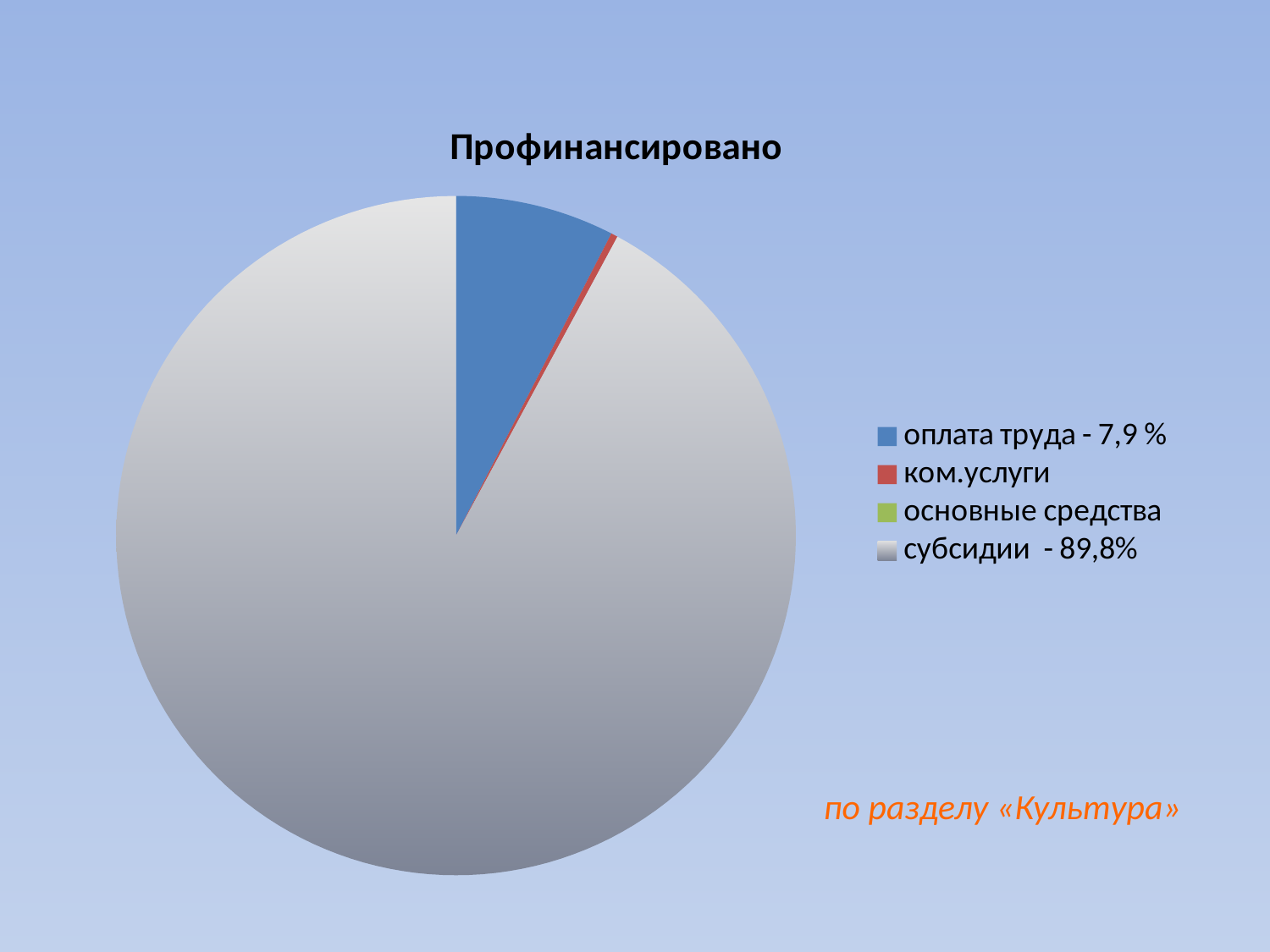

### Chart:

| Category | Профинансировано |
|---|---|
| оплата труда - 7,9 % | 723.3 |
| ком.услуги | 30.8 |
| основные средства | None |
| субсидии  - 89,8% | 8817.0 |
по разделу «Культура»